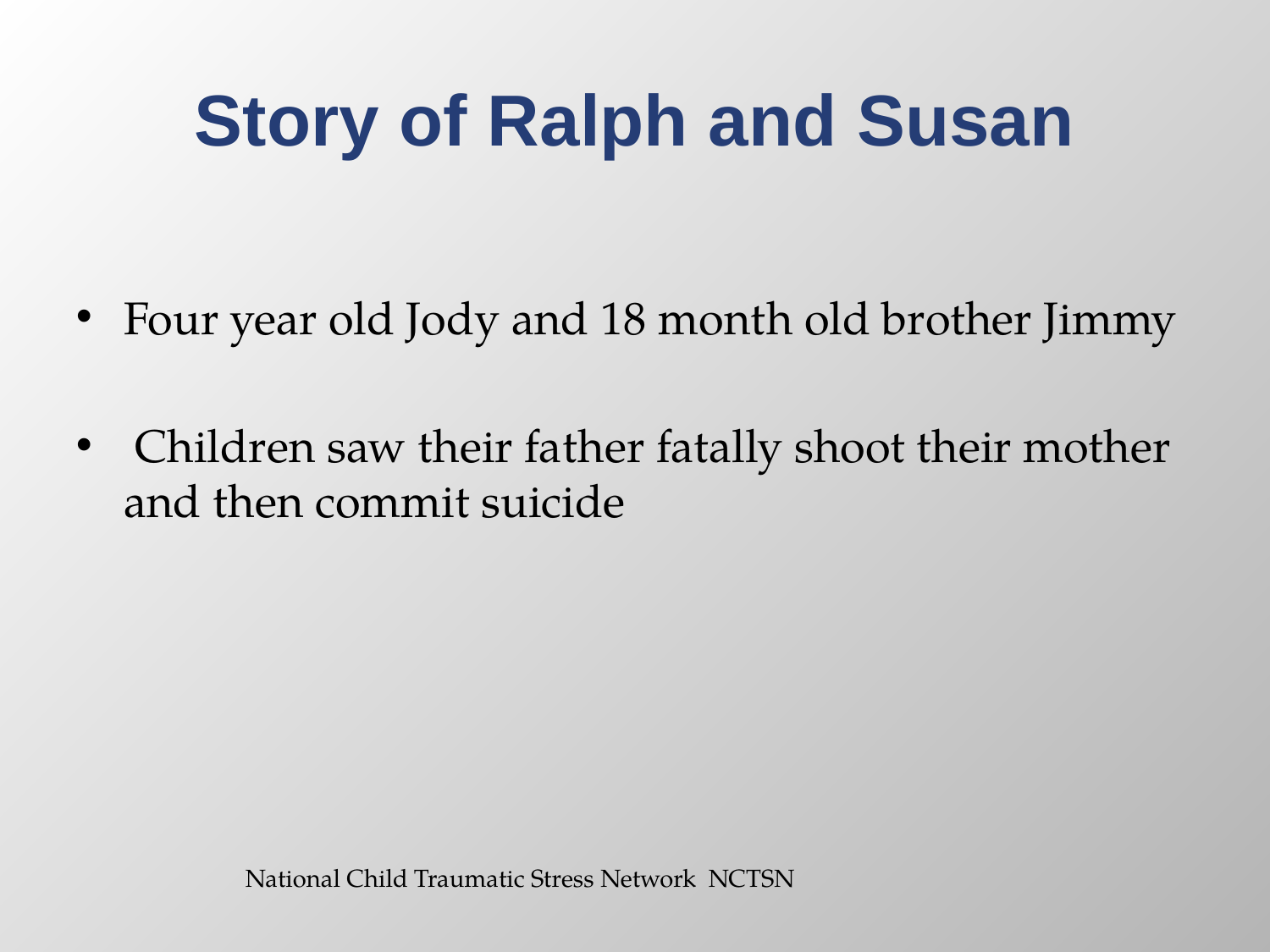

# Story of Ralph and Susan

Four year old Jody and 18 month old brother Jimmy

 Children saw their father fatally shoot their mother and then commit suicide
National Child Traumatic Stress Network  NCTSN